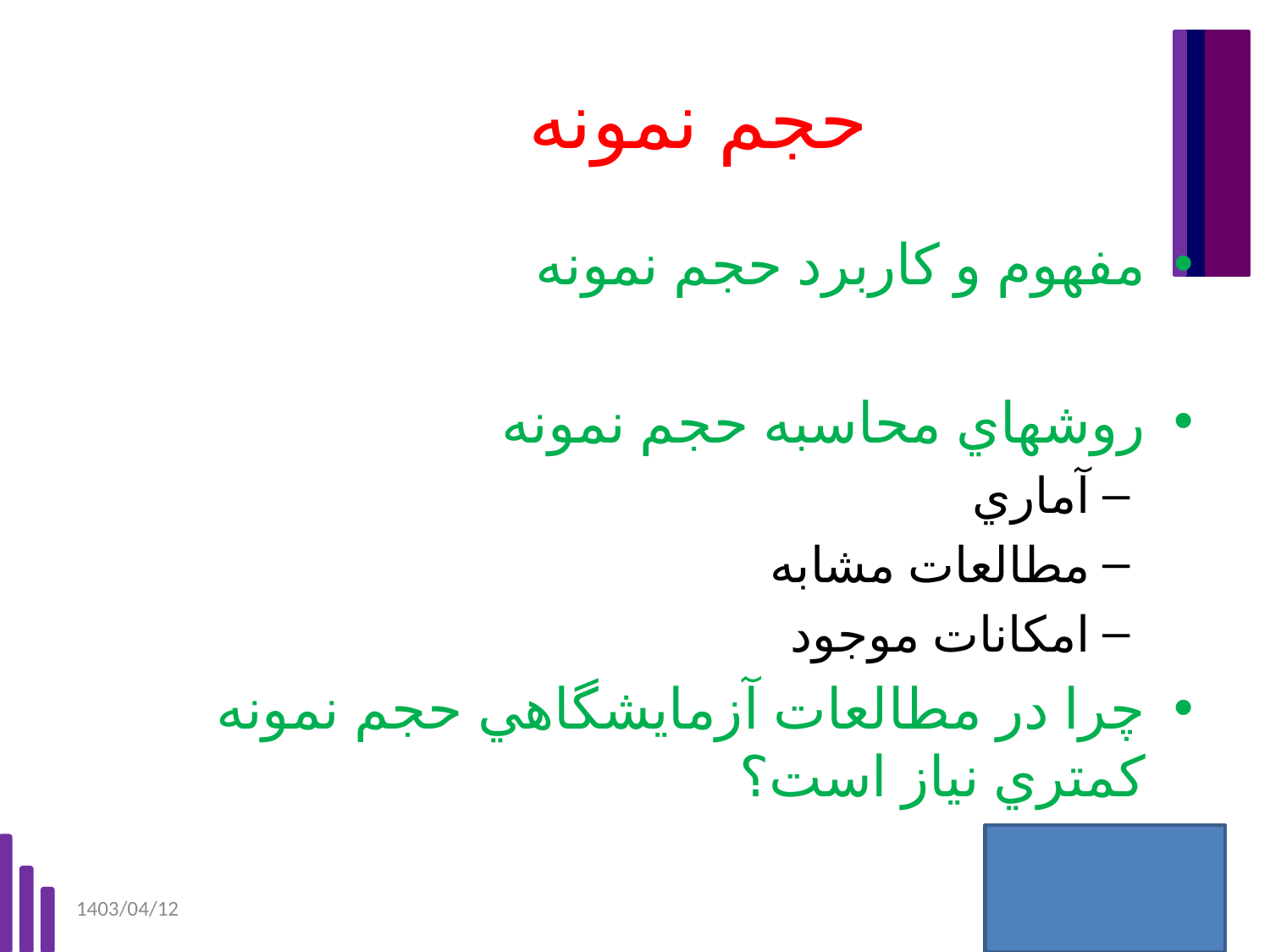

# حجم نمونه
مفهوم و كاربرد حجم نمونه

روشهاي محاسبه حجم نمونه
آماري
مطالعات مشابه
امكانات موجود
چرا در مطالعات آزمايشگاهي حجم نمونه كمتري نياز است؟

1403/04/12